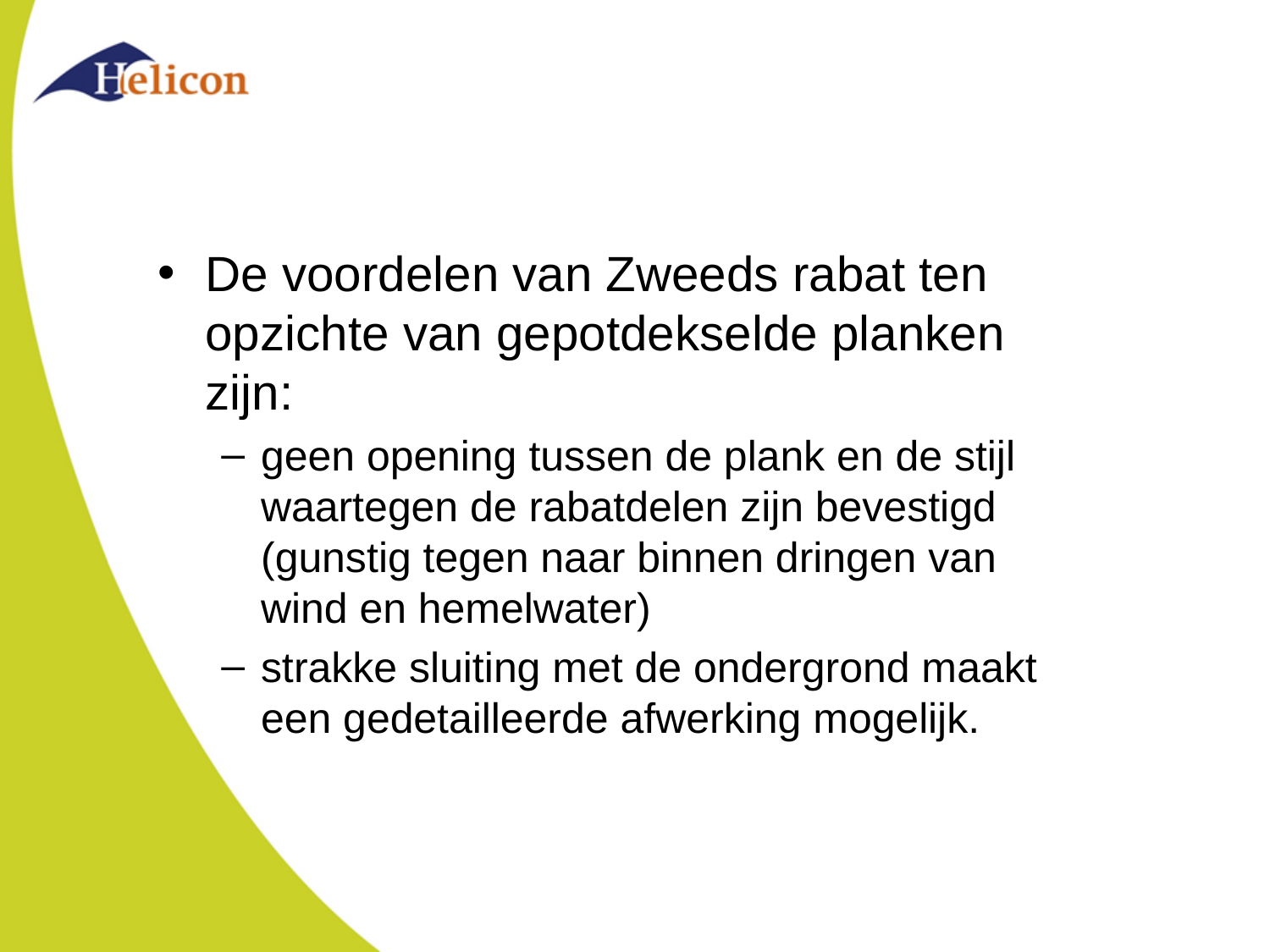

De voordelen van Zweeds rabat ten opzichte van gepotdekselde planken zijn:
geen opening tussen de plank en de stijl waartegen de rabatdelen zijn bevestigd (gunstig tegen naar binnen dringen van wind en hemelwater)
strakke sluiting met de ondergrond maakt een gedetailleerde afwerking mogelijk.